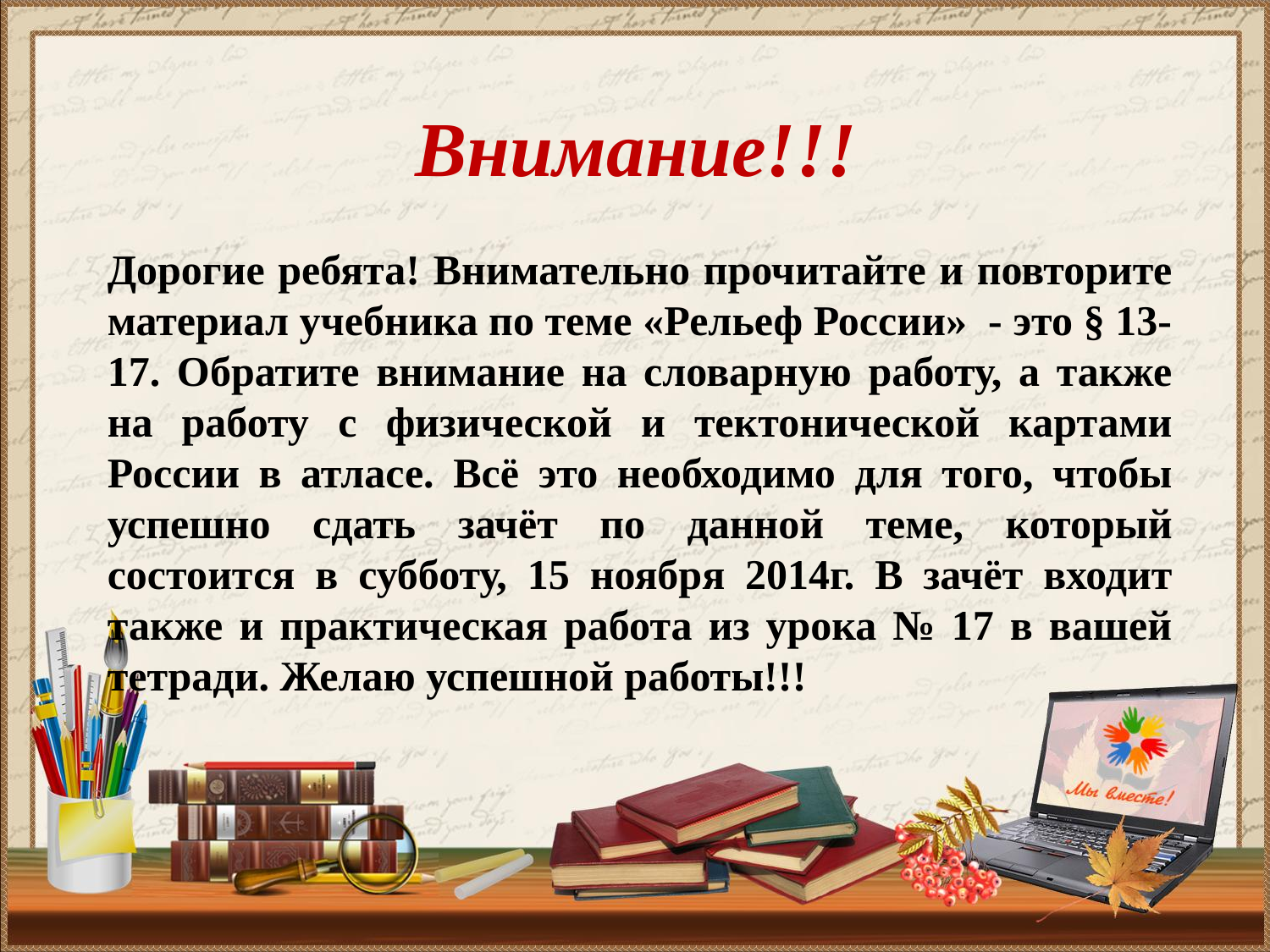

# Внимание!!!
Дорогие ребята! Внимательно прочитайте и повторите материал учебника по теме «Рельеф России»  - это § 13-17. Обратите внимание на словарную работу, а также на работу с физической и тектонической картами России в атласе. Всё это необходимо для того, чтобы успешно сдать зачёт по данной теме, который состоится в субботу, 15 ноября 2014г. В зачёт входит также и практическая работа из урока № 17 в вашей тетради. Желаю успешной работы!!!